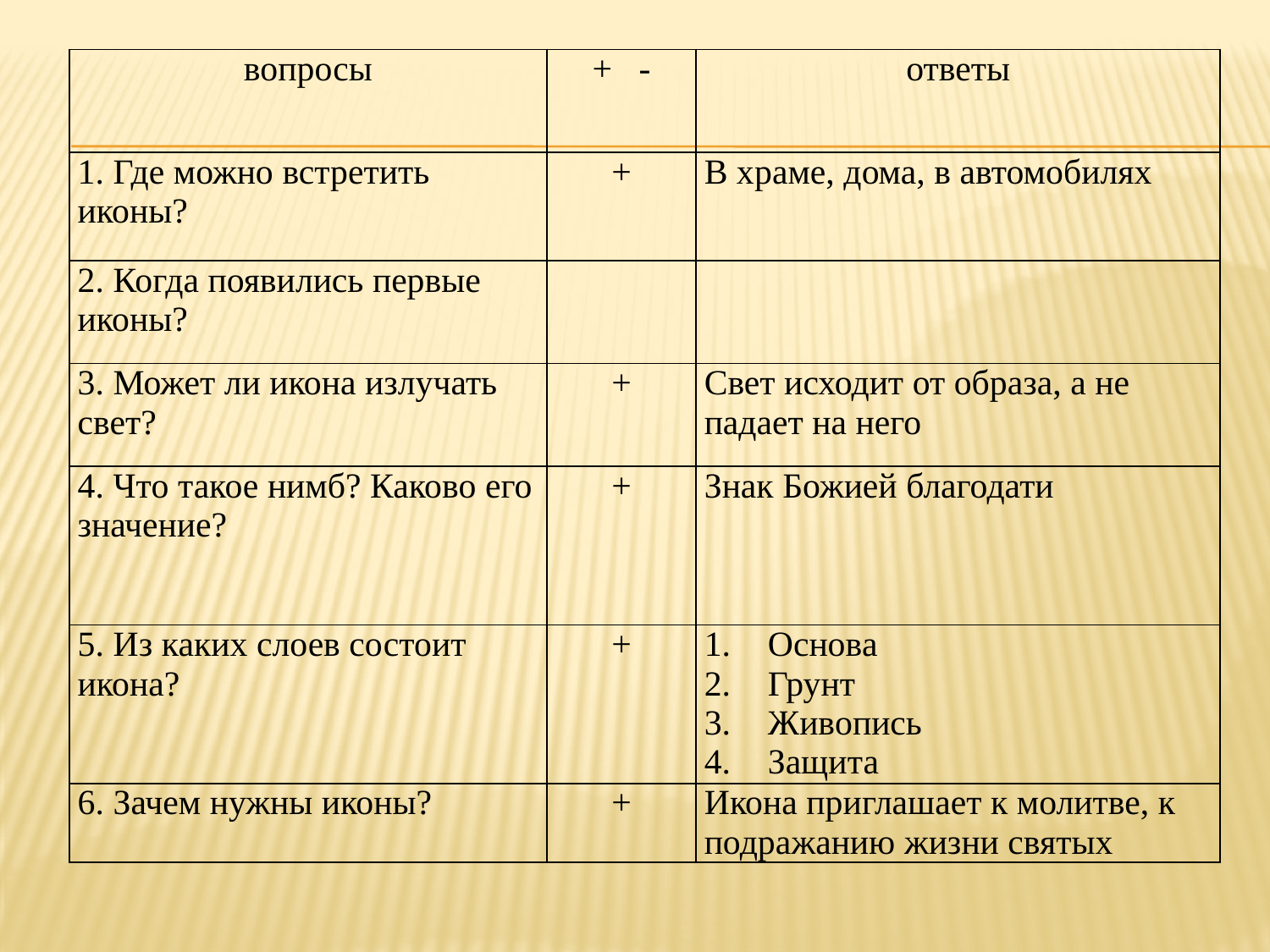

| вопросы | + - | ответы |
| --- | --- | --- |
| 1. Где можно встретить иконы? | + | В храме, дома, в автомобилях |
| 2. Когда появились первые иконы? |  |  |
| 3. Может ли икона излучать свет? | + | Свет исходит от образа, а не падает на него |
| 4. Что такое нимб? Каково его значение? | + | Знак Божией благодати |
| 5. Из каких слоев состоит икона? | + | Основа Грунт Живопись Защита |
| 6. Зачем нужны иконы? | + | Икона приглашает к молитве, к подражанию жизни святых |